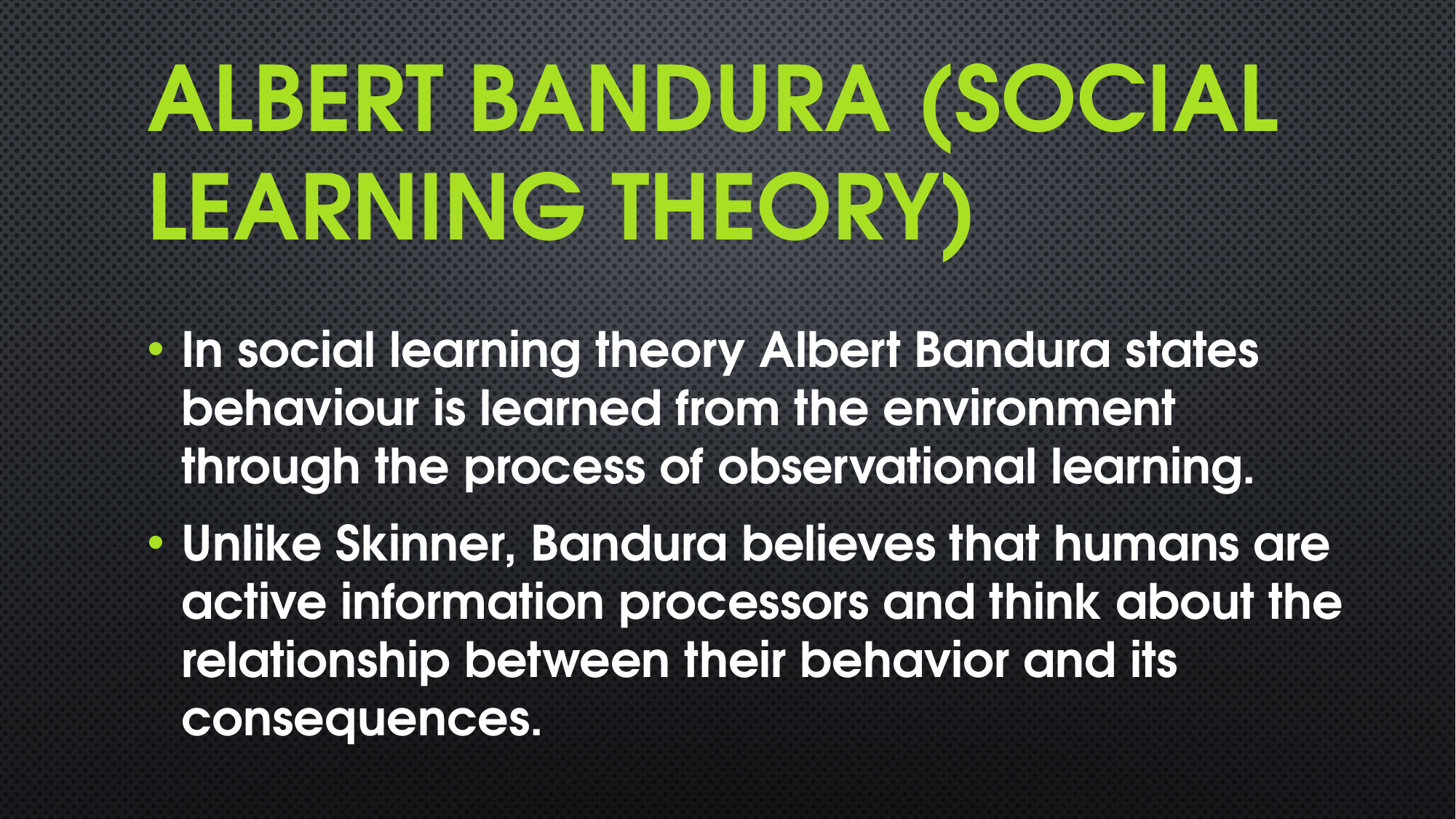

# Albert bandura (social learning theory)
In social learning theory Albert Bandura states behaviour is learned from the environment through the process of observational learning.
Unlike Skinner, Bandura believes that humans are active information processors and think about the relationship between their behavior and its consequences.